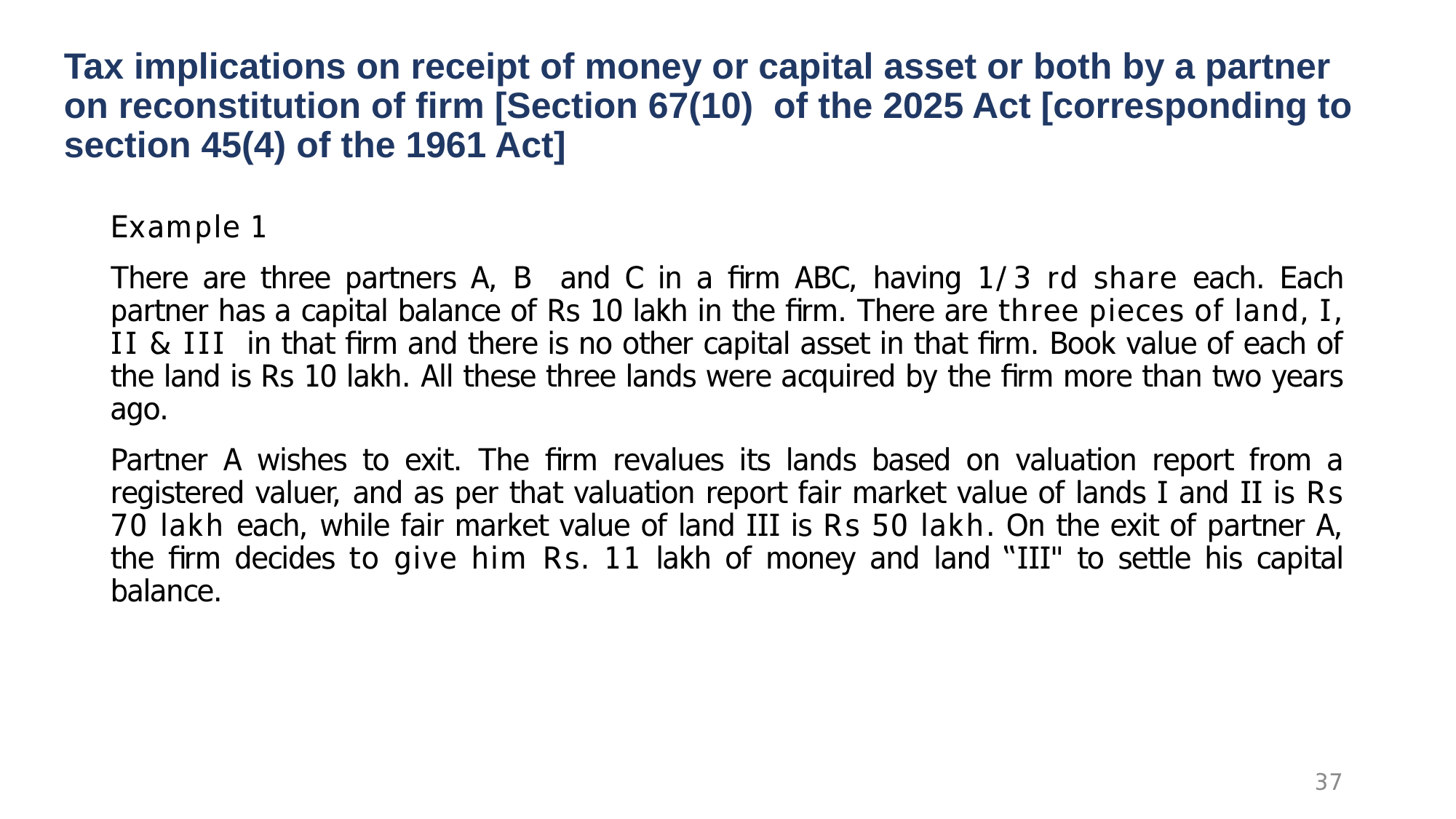

# Tax implications on receipt of money or capital asset or both by a partner on reconstitution of firm [Section 67(10)  of the 2025 Act [corresponding to section 45(4) of the 1961 Act]

Example 1
There are three partners A, B  and C in a firm ABC, having 1/3 rd share each. Each partner has a capital balance of Rs 10 lakh in the firm. There are three pieces of land, I, II & III  in that firm and there is no other capital asset in that firm. Book value of each of the land is Rs 10 lakh. All these three lands were acquired by the firm more than two years ago.
Partner A wishes to exit. The firm revalues its lands based on valuation report from a registered valuer, and as per that valuation report fair market value of lands I and II is Rs 70 lakh each, while fair market value of land III is Rs 50 lakh. On the exit of partner A, the firm decides to give him Rs. 11 lakh of money and land “III" to settle his capital balance.
37